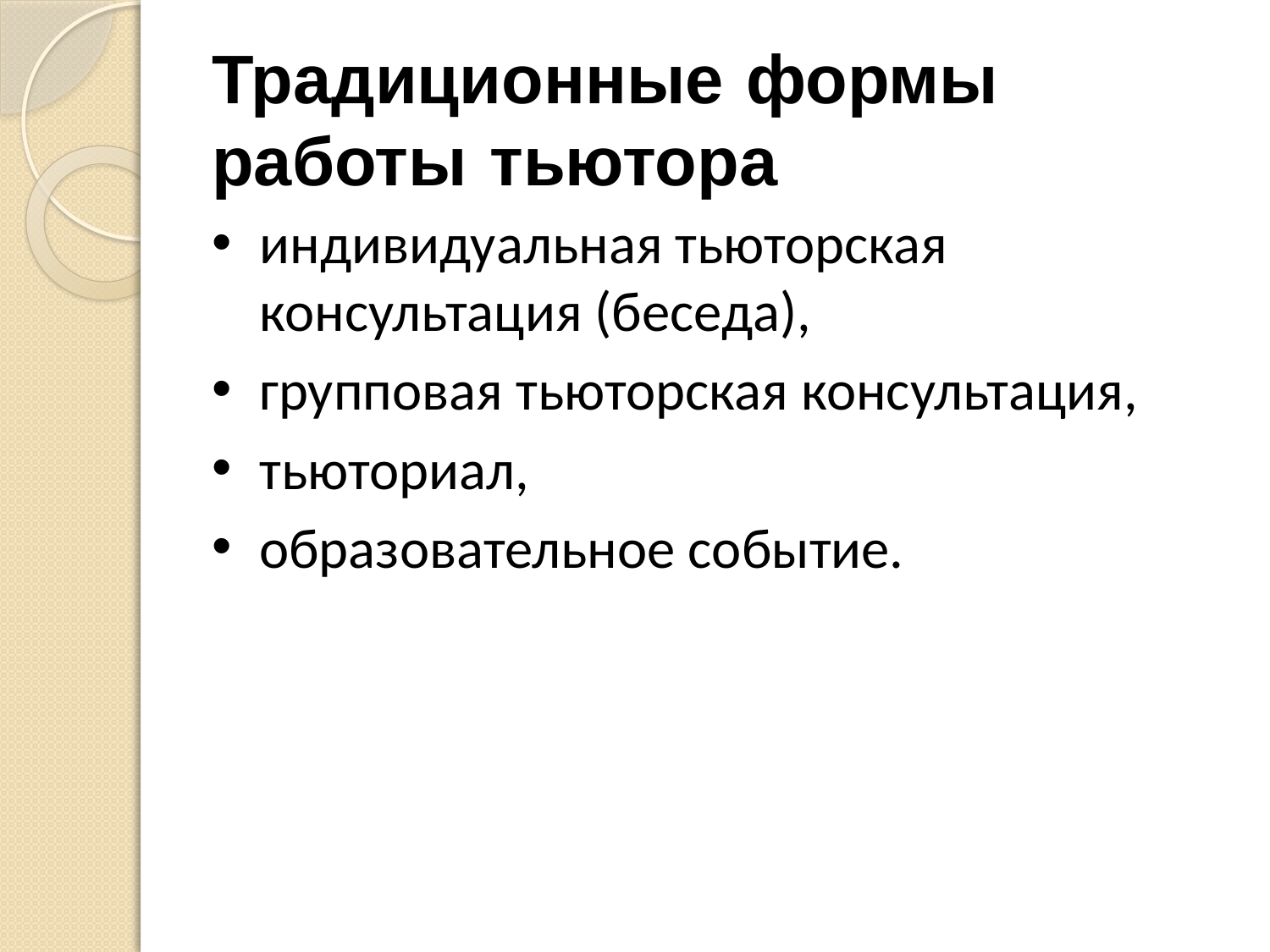

# Традиционные формы работы тьютора
индивидуальная тьюторская консультация (беседа),
групповая тьюторская консультация,
тьюториал,
образовательное событие.